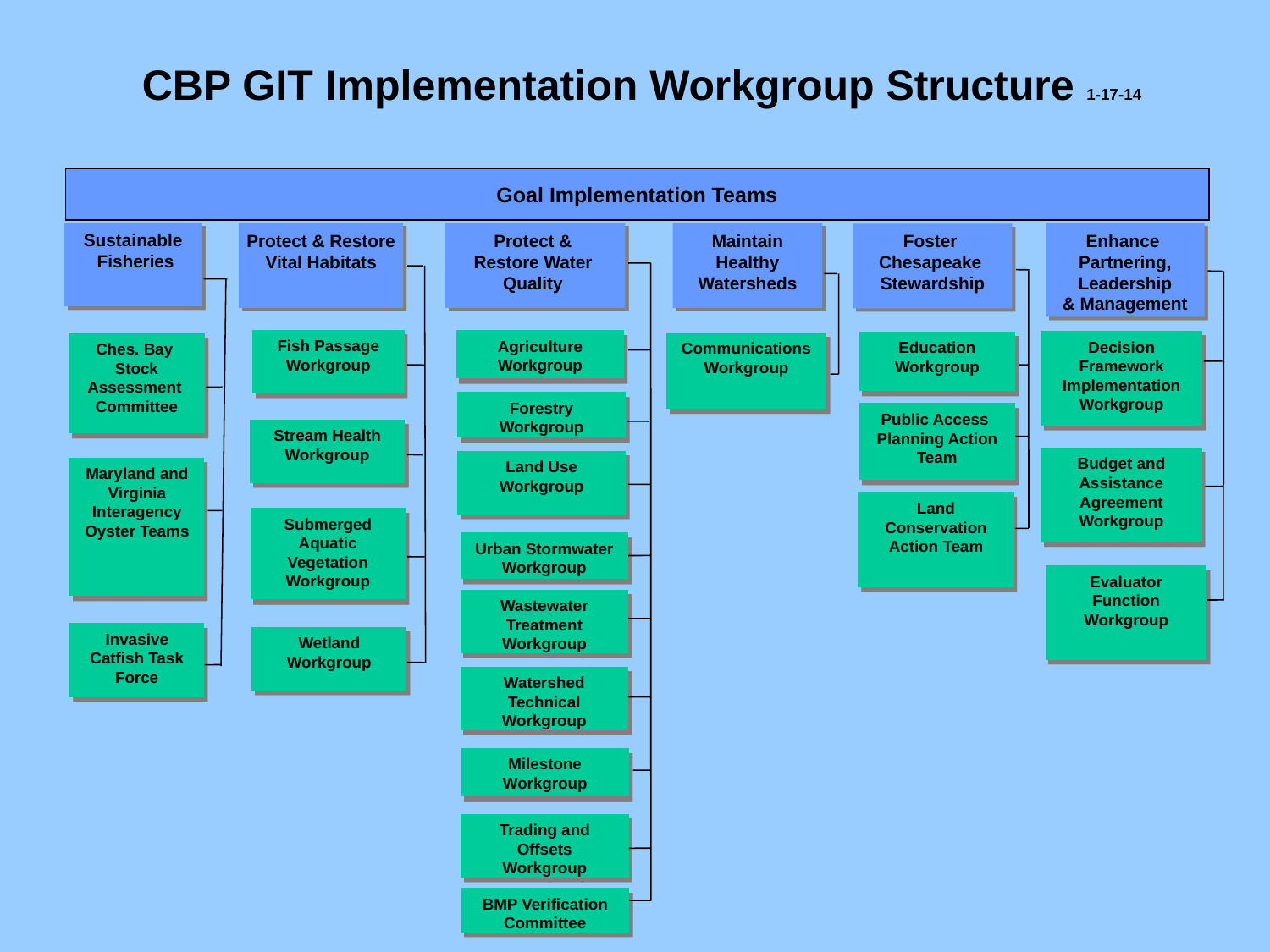

# CBP GIT Implementation Workgroup Structure 1-17-14
Goal Implementation Teams
Sustainable
 Fisheries
Protect & Restore
 Vital Habitats
Protect &
Restore Water
Quality
Maintain
Healthy
Watersheds
Enhance
Partnering,
Leadership
& Management
Foster
Chesapeake
Stewardship

Fish Passage Workgroup
Agriculture Workgroup
Decision Framework Implementation Workgroup
Education Workgroup
Communications Workgroup
Ches. Bay
Stock Assessment  Committee

Forestry Workgroup
Public Access  Planning Action Team
Stream Health Workgroup

Budget and Assistance Agreement Workgroup
Land Use Workgroup

Maryland and Virginia Interagency Oyster Teams

Land Conservation Action Team
Submerged Aquatic Vegetation Workgroup

Urban Stormwater Workgroup

Evaluator Function Workgroup
Wastewater Treatment Workgroup

Invasive Catfish Task Force
Wetland Workgroup

Watershed Technical Workgroup

Milestone Workgroup

Trading and Offsets Workgroup

BMP Verification Committee